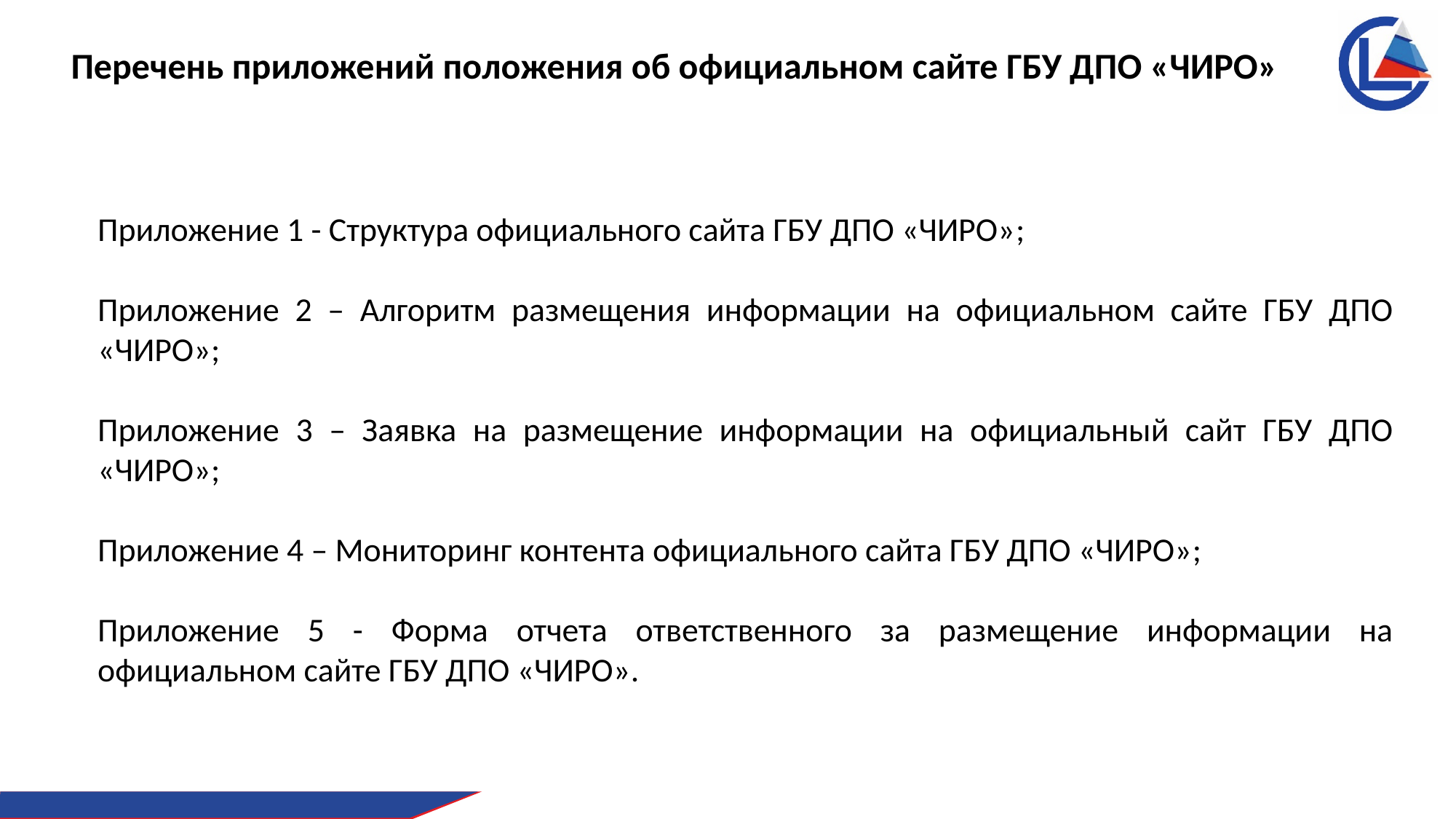

# Перечень приложений положения об официальном сайте ГБУ ДПО «ЧИРО»
Приложение 1 - Структура официального сайта ГБУ ДПО «ЧИРО»;

Приложение 2 – Алгоритм размещения информации на официальном сайте ГБУ ДПО «ЧИРО»;

Приложение 3 – Заявка на размещение информации на официальный сайт ГБУ ДПО «ЧИРО»;

Приложение 4 – Мониторинг контента официального сайта ГБУ ДПО «ЧИРО»;

Приложение 5 - Форма отчета ответственного за размещение информации на официальном сайте ГБУ ДПО «ЧИРО».